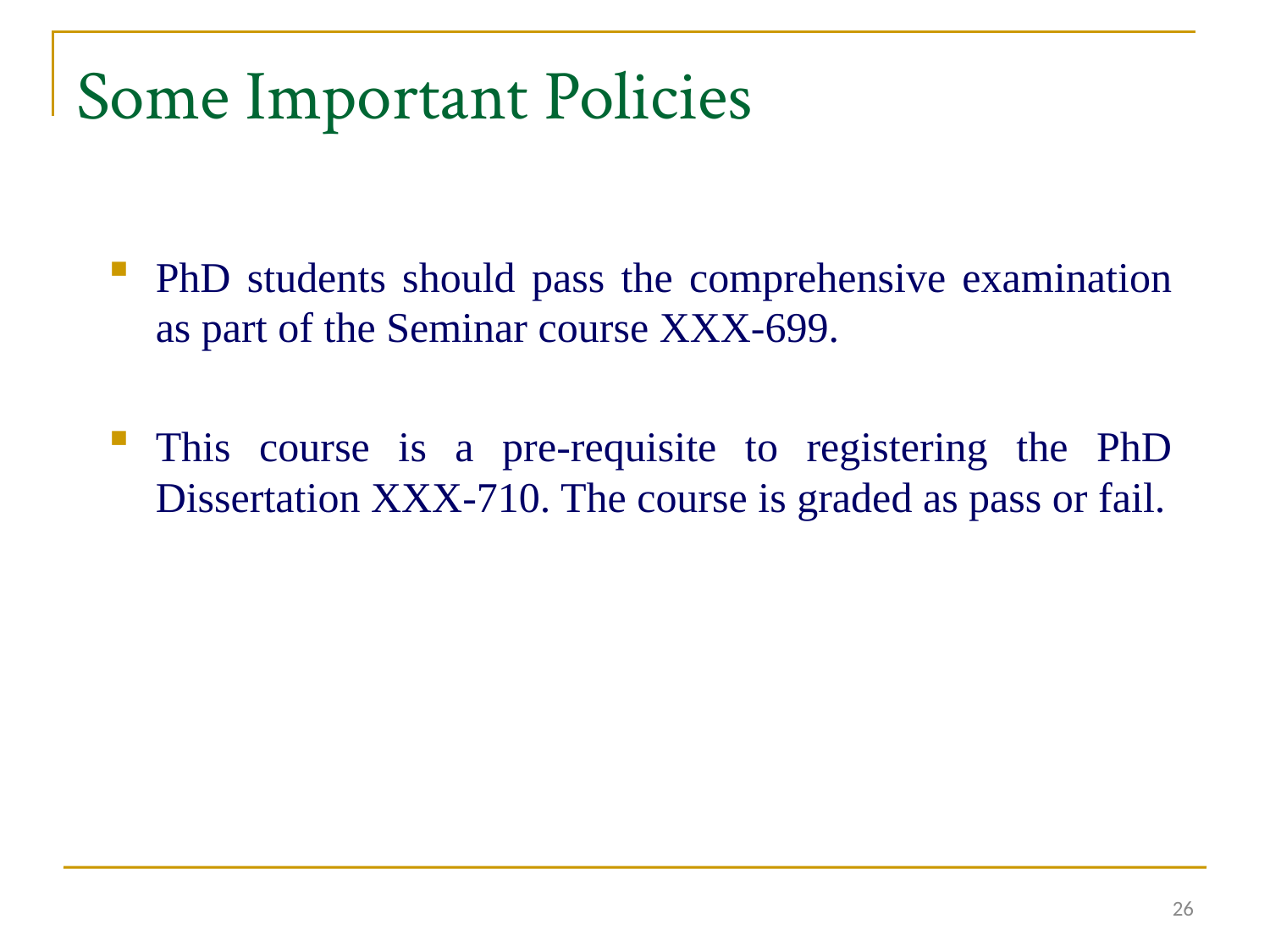

Some Important Policies
PhD students should pass the comprehensive examination as part of the Seminar course XXX-699.

This course is a pre-requisite to registering the PhD Dissertation XXX-710. The course is graded as pass or fail.

26